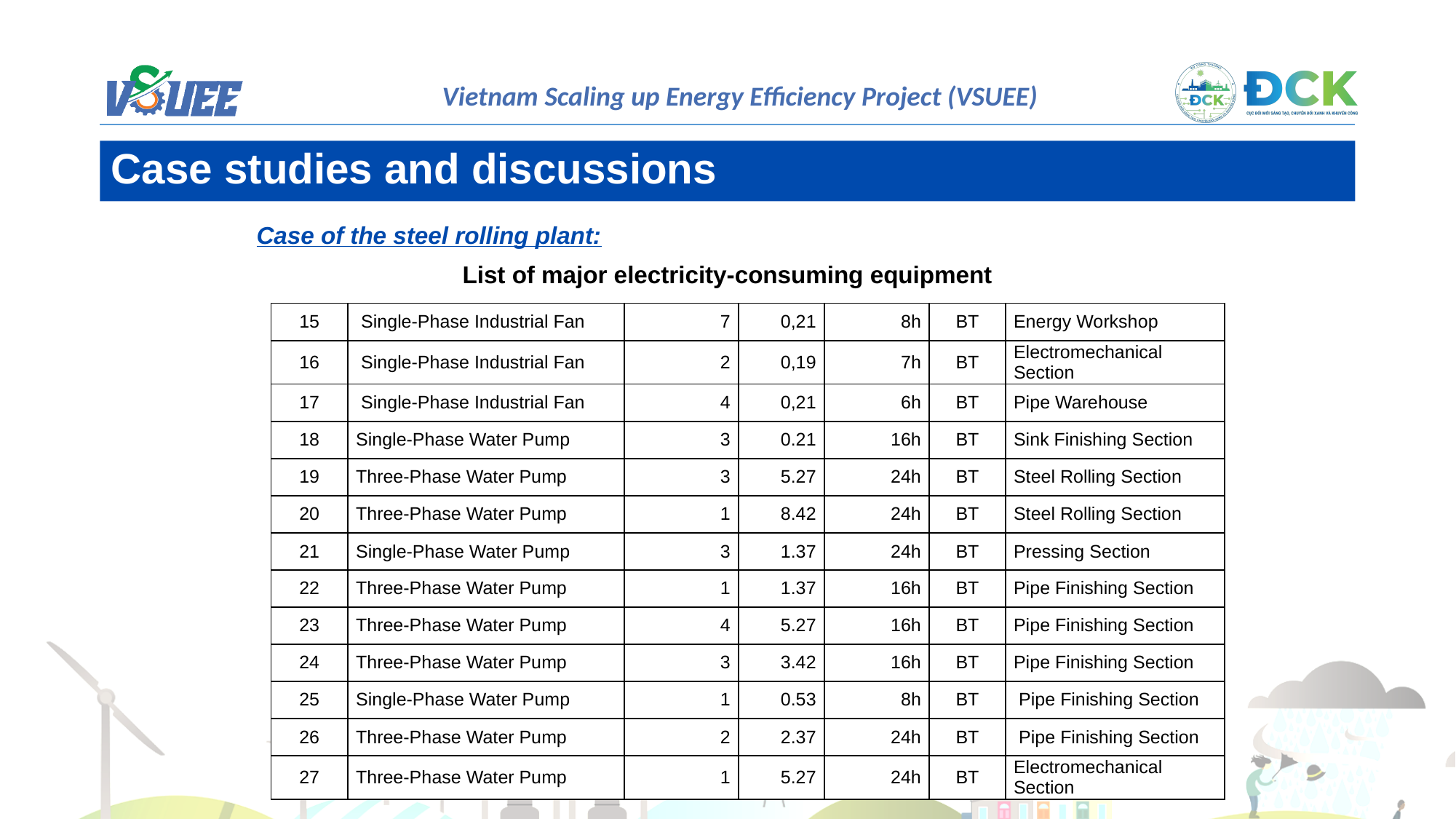

Case studies and discussions
Case of the steel rolling plant:
List of major electricity-consuming equipment
| 15 | Single-Phase Industrial Fan | 7 | 0,21 | 8h | BT | Energy Workshop |
| --- | --- | --- | --- | --- | --- | --- |
| 16 | Single-Phase Industrial Fan | 2 | 0,19 | 7h | BT | Electromechanical Section |
| 17 | Single-Phase Industrial Fan | 4 | 0,21 | 6h | BT | Pipe Warehouse |
| 18 | Single-Phase Water Pump | 3 | 0.21 | 16h | BT | Sink Finishing Section |
| 19 | Three-Phase Water Pump | 3 | 5.27 | 24h | BT | Steel Rolling Section |
| 20 | Three-Phase Water Pump | 1 | 8.42 | 24h | BT | Steel Rolling Section |
| 21 | Single-Phase Water Pump | 3 | 1.37 | 24h | BT | Pressing Section |
| 22 | Three-Phase Water Pump | 1 | 1.37 | 16h | BT | Pipe Finishing Section |
| 23 | Three-Phase Water Pump | 4 | 5.27 | 16h | BT | Pipe Finishing Section |
| 24 | Three-Phase Water Pump | 3 | 3.42 | 16h | BT | Pipe Finishing Section |
| 25 | Single-Phase Water Pump | 1 | 0.53 | 8h | BT | Pipe Finishing Section |
| 26 | Three-Phase Water Pump | 2 | 2.37 | 24h | BT | Pipe Finishing Section |
| 27 | Three-Phase Water Pump | 1 | 5.27 | 24h | BT | Electromechanical Section |